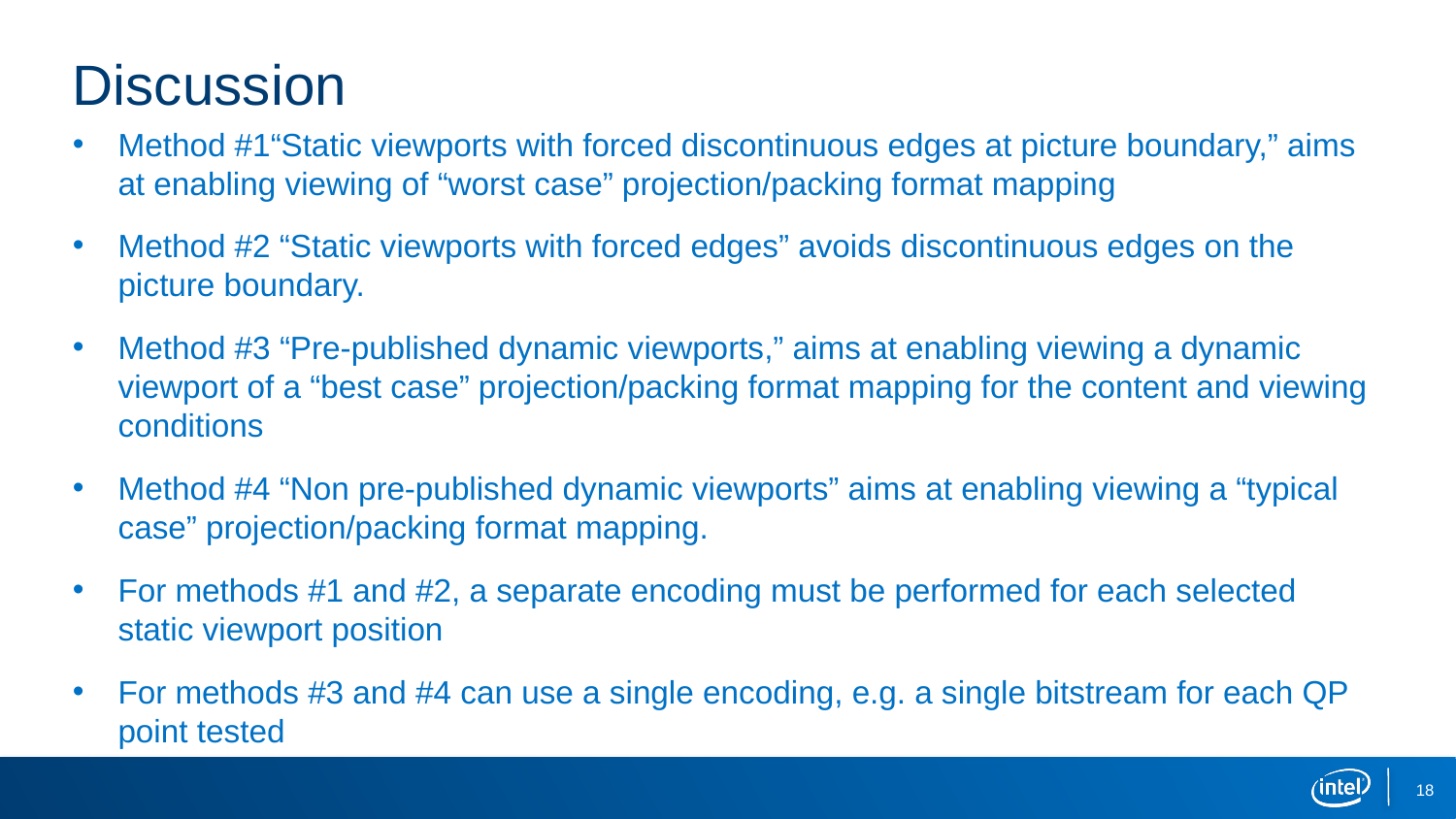

# Discussion
Method #1“Static viewports with forced discontinuous edges at picture boundary,” aims at enabling viewing of “worst case” projection/packing format mapping
Method #2 “Static viewports with forced edges” avoids discontinuous edges on the picture boundary.
Method #3 “Pre-published dynamic viewports,” aims at enabling viewing a dynamic viewport of a “best case” projection/packing format mapping for the content and viewing conditions
Method #4 “Non pre-published dynamic viewports” aims at enabling viewing a “typical case” projection/packing format mapping.
For methods #1 and #2, a separate encoding must be performed for each selected static viewport position
For methods #3 and #4 can use a single encoding, e.g. a single bitstream for each QP point tested
18